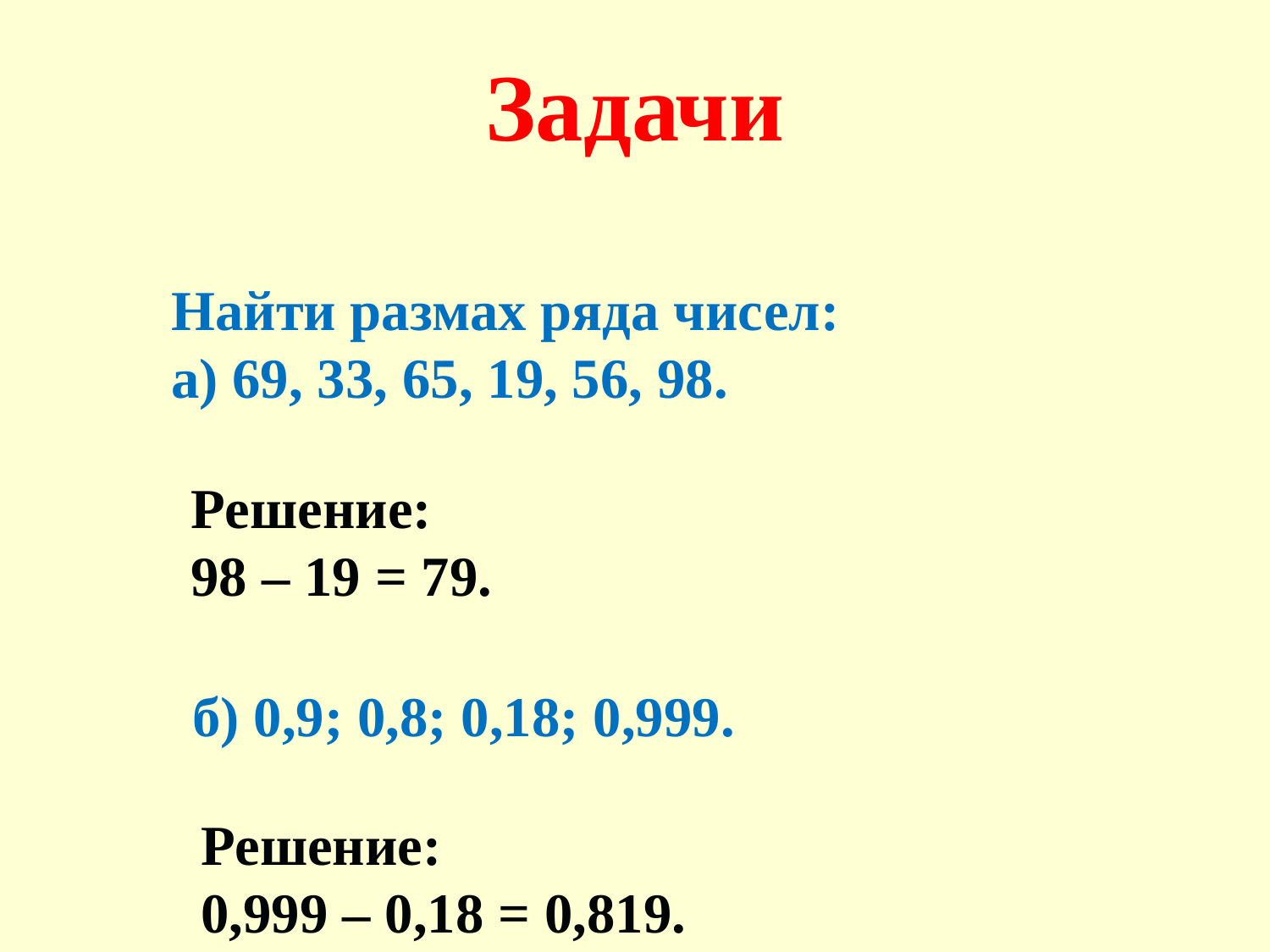

Задачи
Найти размах ряда чисел:
а) 69, 33, 65, 19, 56, 98.
Решение:
98 – 19 = 79.

б) 0,9; 0,8; 0,18; 0,999.
Решение:
0,999 – 0,18 = 0,819.